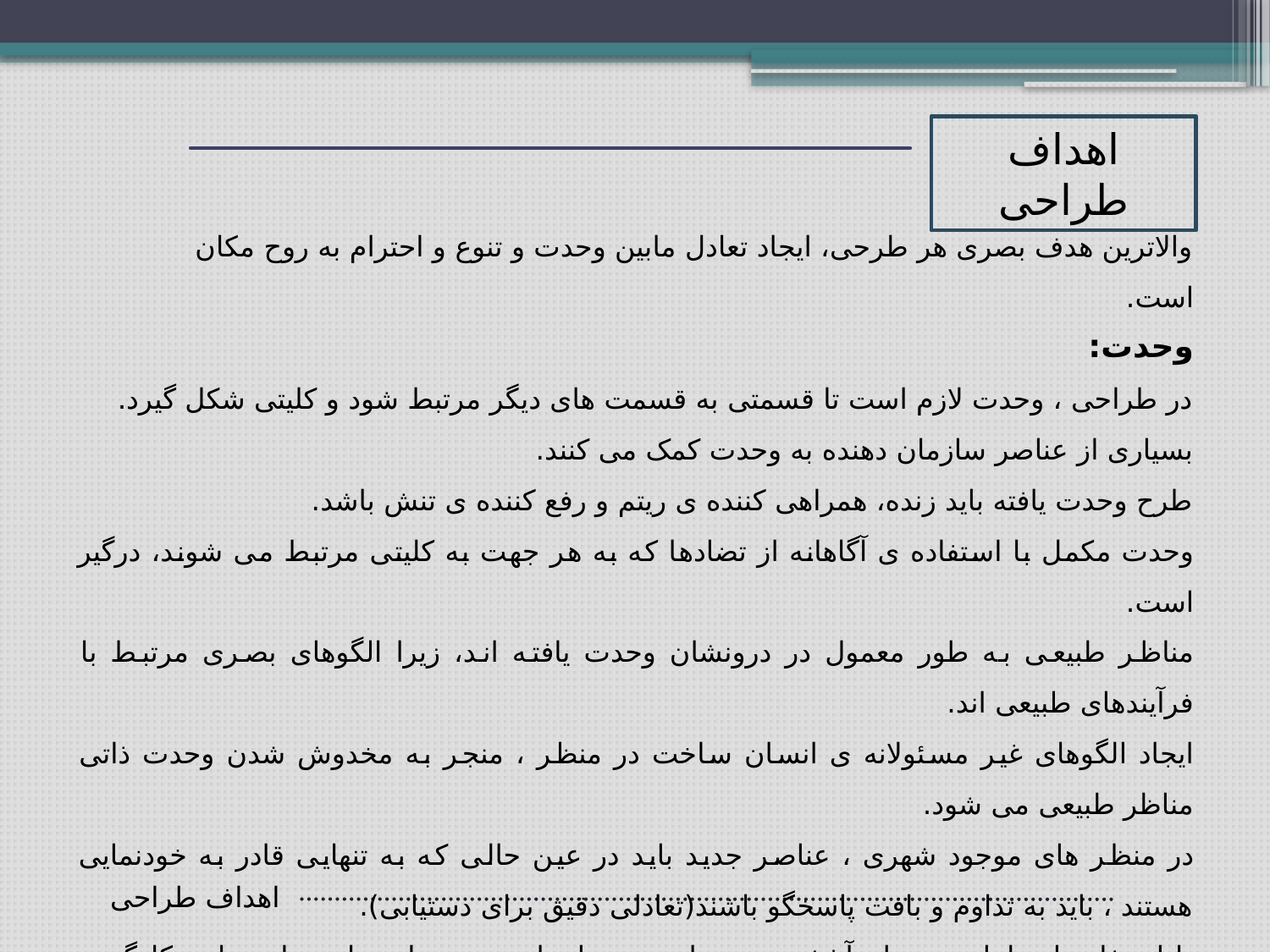

اهداف طراحی
والاترین هدف بصری هر طرحی، ایجاد تعادل مابین وحدت و تنوع و احترام به روح مکان است.
وحدت:
در طراحی ، وحدت لازم است تا قسمتی به قسمت های دیگر مرتبط شود و کلیتی شکل گیرد.
بسیاری از عناصر سازمان دهنده به وحدت کمک می کنند.
طرح وحدت یافته باید زنده، همراهی کننده ی ریتم و رفع کننده ی تنش باشد.
وحدت مکمل با استفاده ی آگاهانه از تضادها که به هر جهت به کلیتی مرتبط می شوند، درگیر است.
مناظر طبیعی به طور معمول در درونشان وحدت یافته اند، زیرا الگوهای بصری مرتبط با فرآیندهای طبیعی اند.
ایجاد الگوهای غیر مسئولانه ی انسان ساخت در منظر ، منجر به مخدوش شدن وحدت ذاتی مناظر طبیعی می شود.
در منظر های موجود شهری ، عناصر جدید باید در عین حالی که به تنهایی قادر به خودنمایی هستند ، باید به تداوم و بافت پاسخگو باشند(تعادلی دقیق برای دستیابی).
با استفاده از طراحی منظر آشفته می توان درجه ای از وحدت را سرایت داد ، با به کارگیری برخی از عوامل سازمان دهنده.
اهداف طراحی